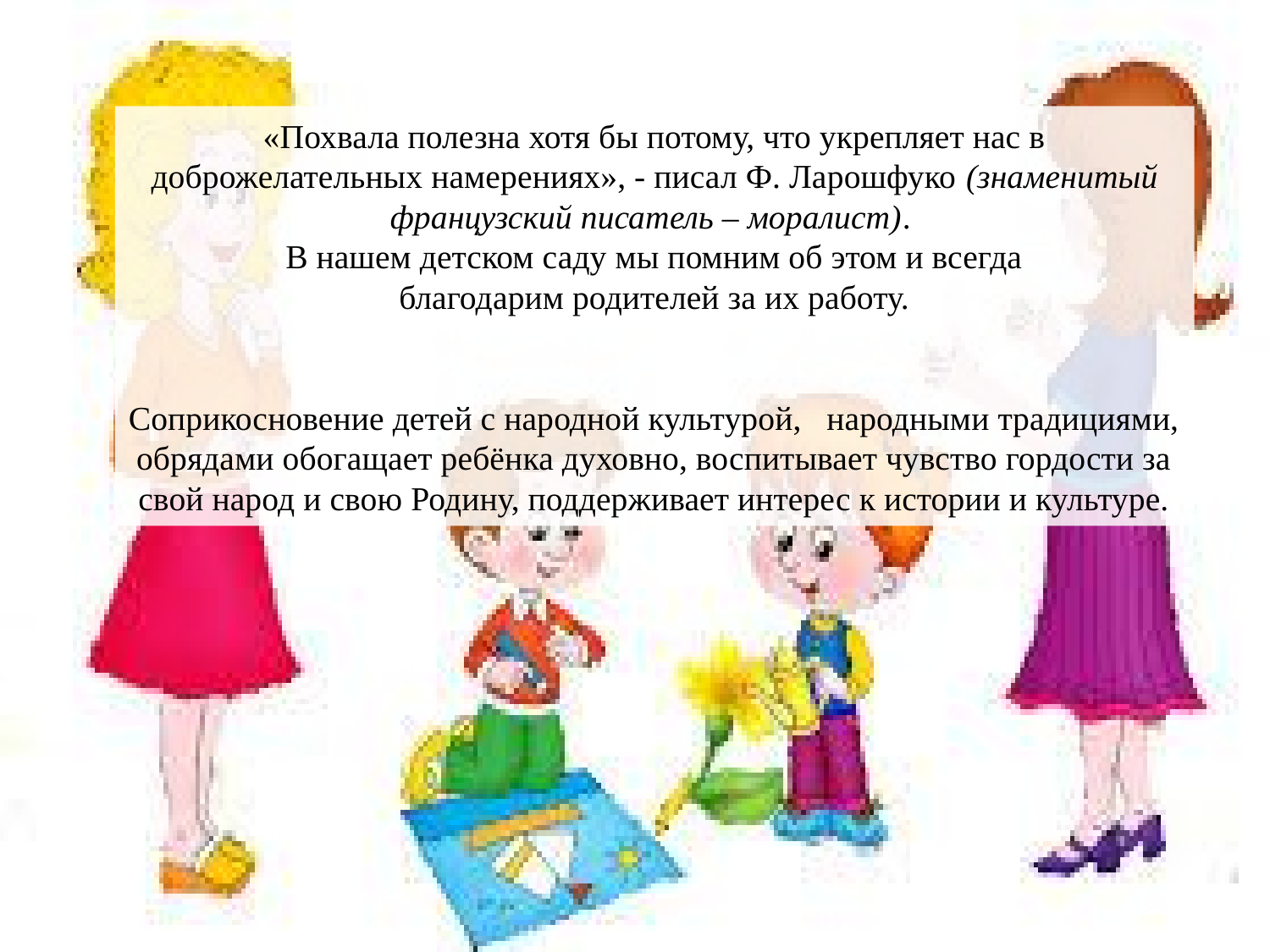

# «Похвала полезна хотя бы потому, что укрепляет нас в доброжелательных намерениях», - писал Ф. Ларошфуко (знаменитый французский писатель – моралист). В нашем детском саду мы помним об этом и всегда благодарим родителей за их работу.     Соприкосновение детей с народной культурой,   народными традициями, обрядами обогащает ребёнка духовно, воспитывает чувство гордости за свой народ и свою Родину, поддерживает интерес к истории и культуре.